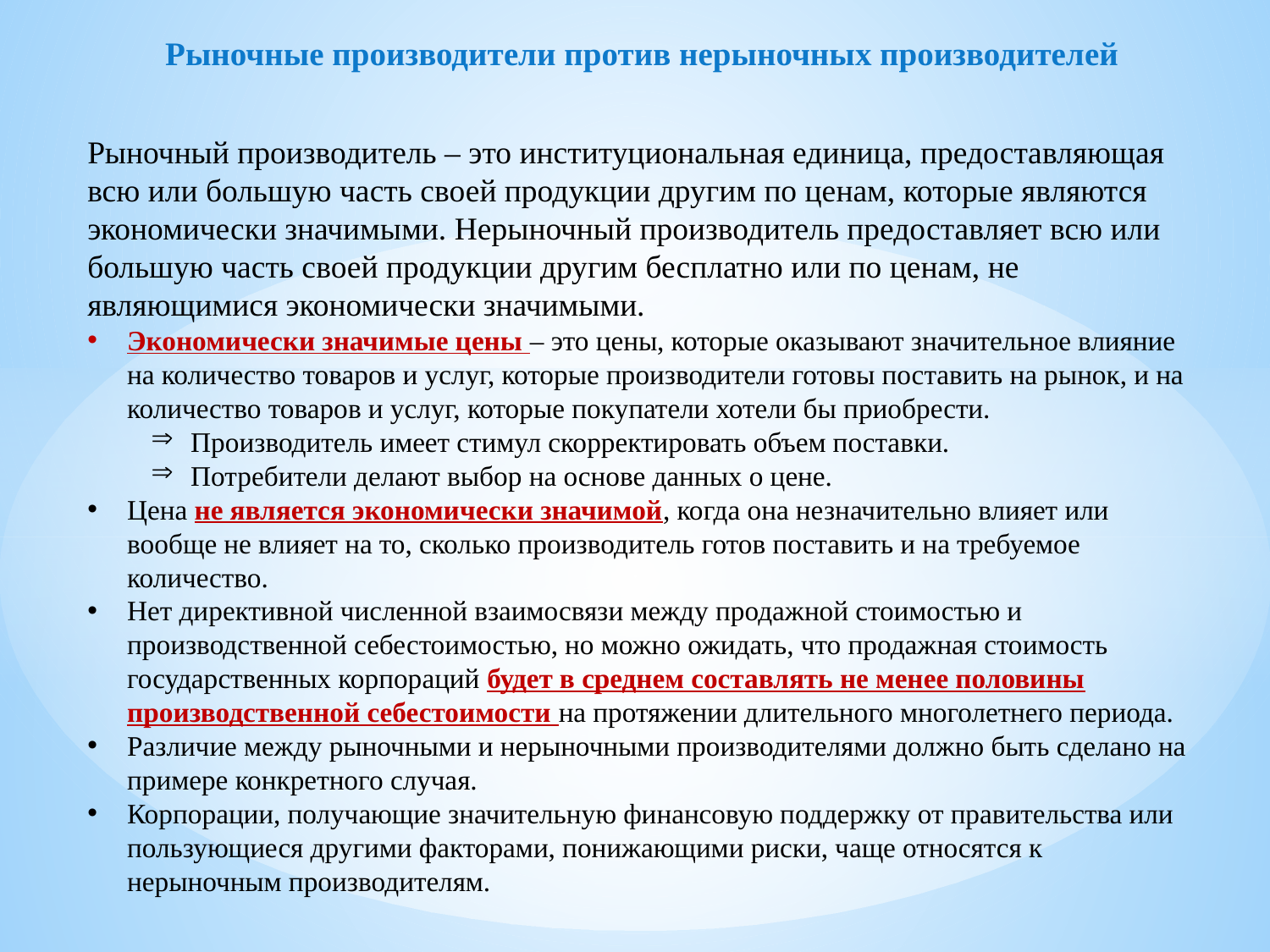

Рыночные производители против нерыночных производителей
Рыночный производитель – это институциональная единица, предоставляющая всю или большую часть своей продукции другим по ценам, которые являются экономически значимыми. Нерыночный производитель предоставляет всю или большую часть своей продукции другим бесплатно или по ценам, не являющимися экономически значимыми.
Экономически значимые цены – это цены, которые оказывают значительное влияние на количество товаров и услуг, которые производители готовы поставить на рынок, и на количество товаров и услуг, которые покупатели хотели бы приобрести.
Производитель имеет стимул скорректировать объем поставки.
Потребители делают выбор на основе данных о цене.
Цена не является экономически значимой, когда она незначительно влияет или вообще не влияет на то, сколько производитель готов поставить и на требуемое количество.
Нет директивной численной взаимосвязи между продажной стоимостью и производственной себестоимостью, но можно ожидать, что продажная стоимость государственных корпораций будет в среднем составлять не менее половины производственной себестоимости на протяжении длительного многолетнего периода.
Различие между рыночными и нерыночными производителями должно быть сделано на примере конкретного случая.
Корпорации, получающие значительную финансовую поддержку от правительства или пользующиеся другими факторами, понижающими риски, чаще относятся к нерыночным производителям.